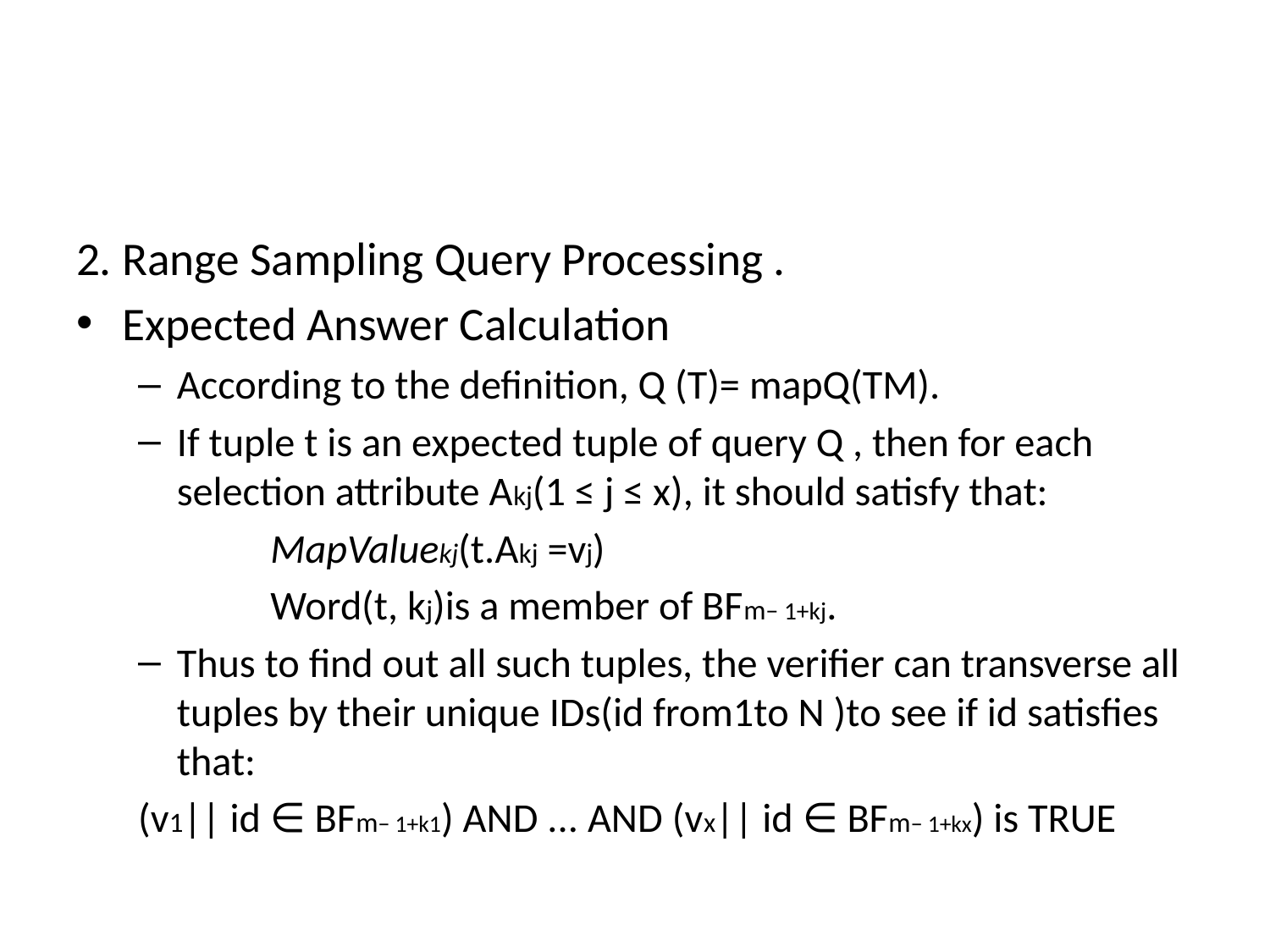

#
2. Range Sampling Query Processing .
Expected Answer Calculation
According to the definition, Q (T)= mapQ(TM).
If tuple t is an expected tuple of query Q , then for each selection attribute Akj(1 ≤ j ≤ x), it should satisfy that:
MapValuekj(t.Akj =vj)
Word(t, kj)is a member of BFm− 1+kj.
Thus to find out all such tuples, the verifier can transverse all tuples by their unique IDs(id from1to N )to see if id satisfies that:
(v1|| id ∈ BFm− 1+k1) AND ... AND (vx|| id ∈ BFm− 1+kx) is TRUE